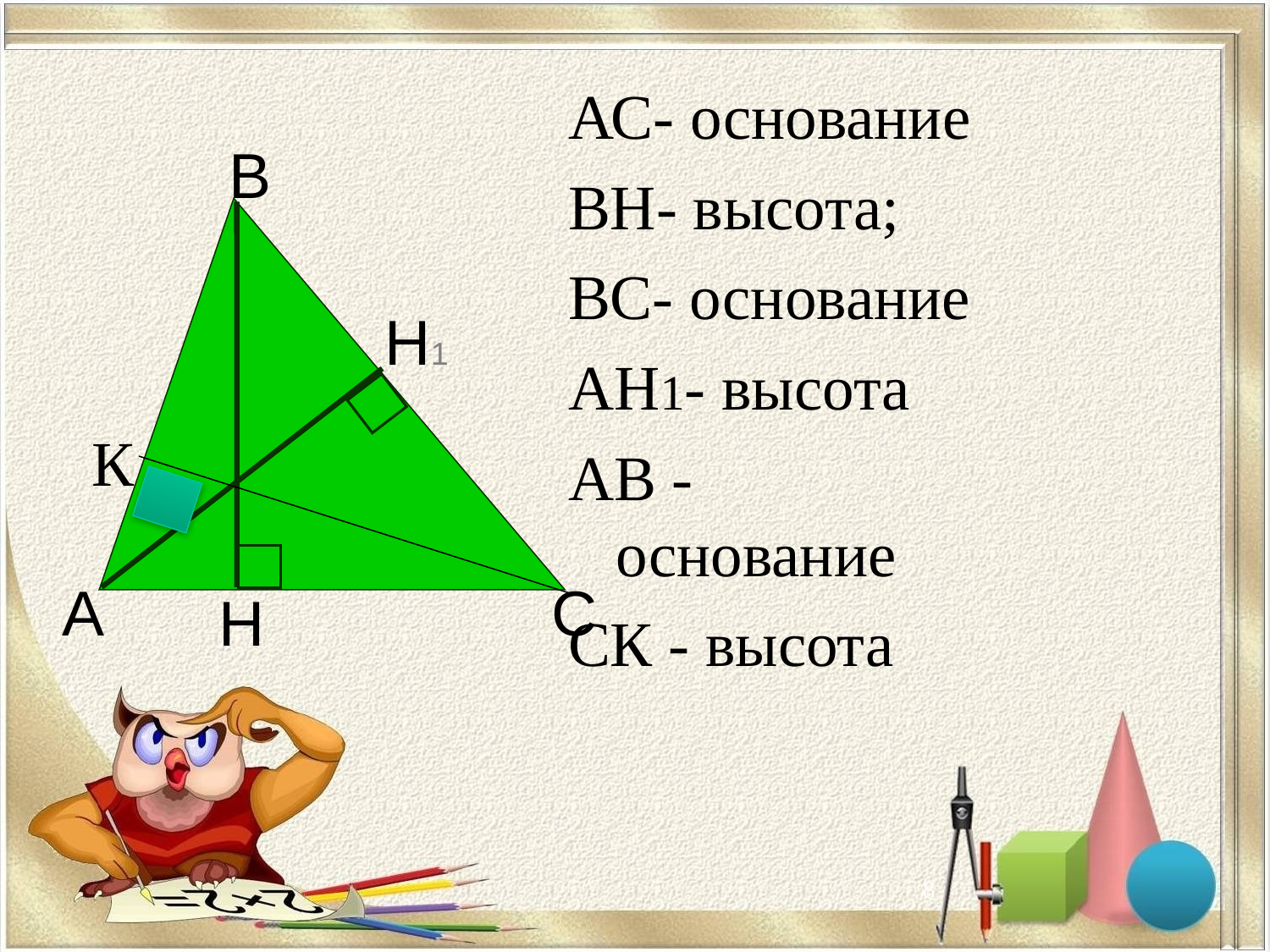

АС- основание
ВН- высота;
ВС- основание
АН1- высота
АВ - основание
СК - высота

В

Н1

А
С
Н

К

8